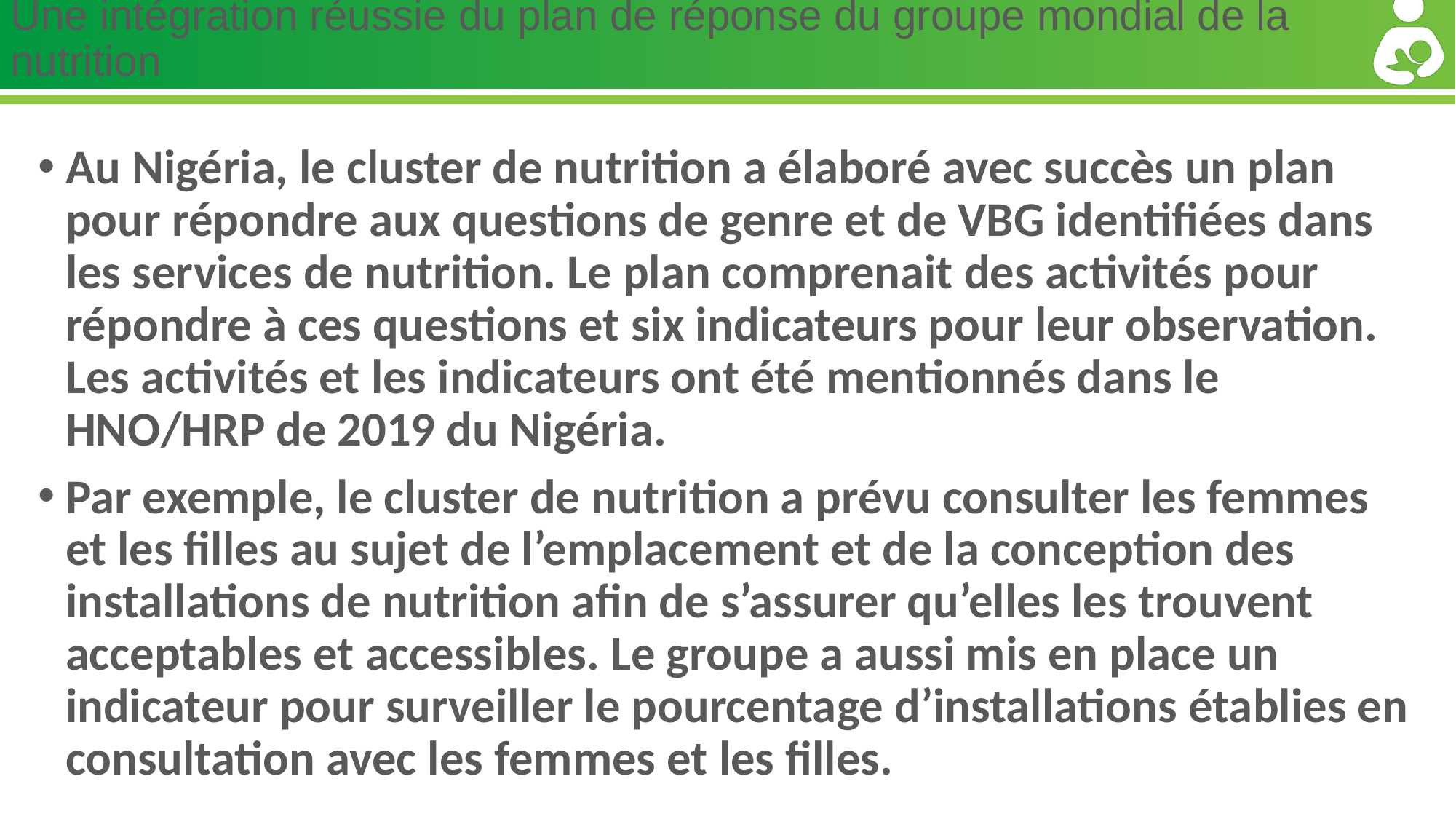

# Une intégration réussie du plan de réponse du groupe mondial de la nutrition
Au Nigéria, le cluster de nutrition a élaboré avec succès un plan pour répondre aux questions de genre et de VBG identifiées dans les services de nutrition. Le plan comprenait des activités pour répondre à ces questions et six indicateurs pour leur observation. Les activités et les indicateurs ont été mentionnés dans le HNO/HRP de 2019 du Nigéria.
Par exemple, le cluster de nutrition a prévu consulter les femmes et les filles au sujet de l’emplacement et de la conception des installations de nutrition afin de s’assurer qu’elles les trouvent acceptables et accessibles. Le groupe a aussi mis en place un indicateur pour surveiller le pourcentage d’installations établies en consultation avec les femmes et les filles.